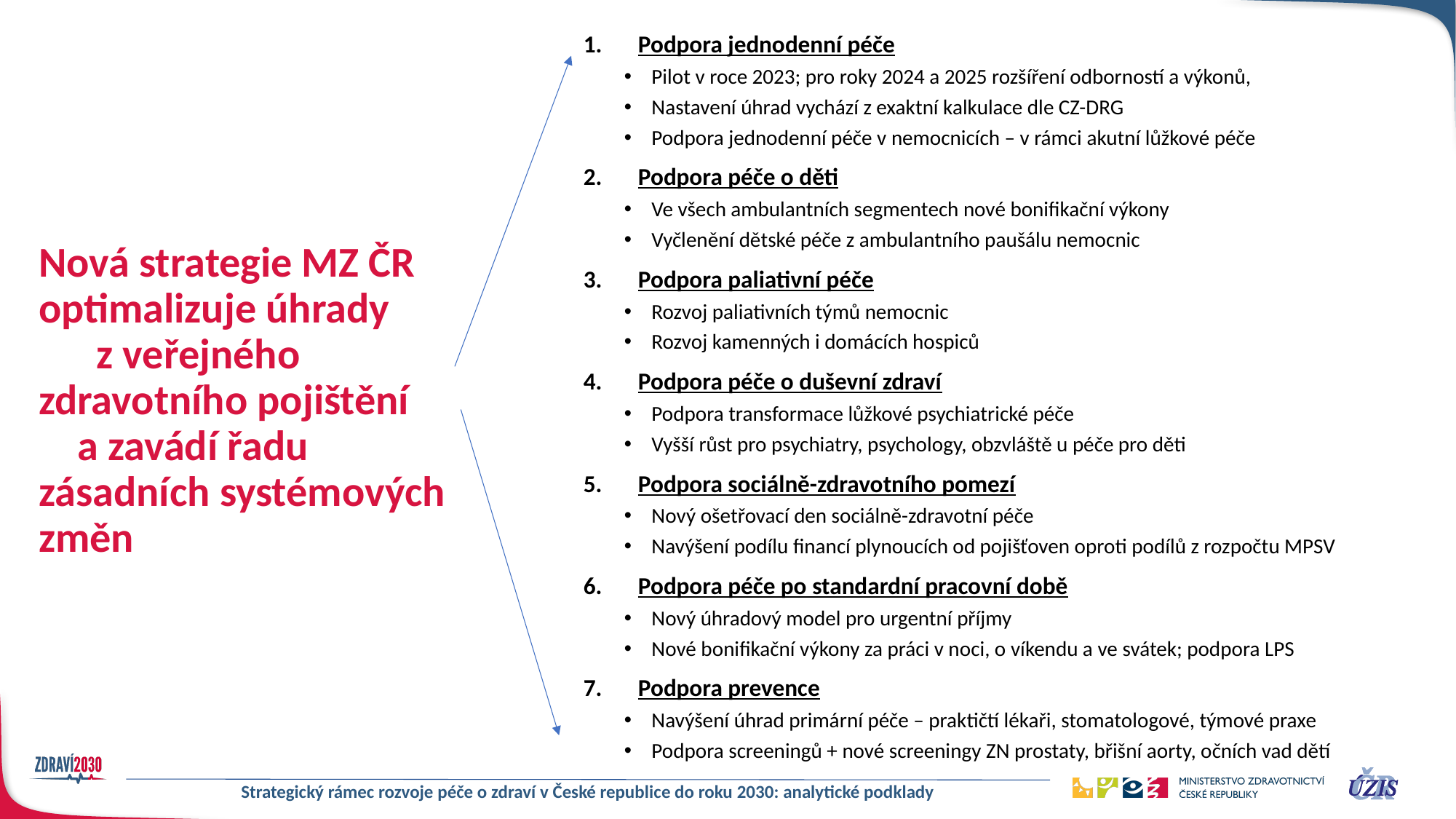

Podpora jednodenní péče
Pilot v roce 2023; pro roky 2024 a 2025 rozšíření odborností a výkonů,
Nastavení úhrad vychází z exaktní kalkulace dle CZ-DRG
Podpora jednodenní péče v nemocnicích – v rámci akutní lůžkové péče
Podpora péče o děti
Ve všech ambulantních segmentech nové bonifikační výkony
Vyčlenění dětské péče z ambulantního paušálu nemocnic
Podpora paliativní péče
Rozvoj paliativních týmů nemocnic
Rozvoj kamenných i domácích hospiců
Podpora péče o duševní zdraví
Podpora transformace lůžkové psychiatrické péče
Vyšší růst pro psychiatry, psychology, obzvláště u péče pro děti
Podpora sociálně-zdravotního pomezí
Nový ošetřovací den sociálně-zdravotní péče
Navýšení podílu financí plynoucích od pojišťoven oproti podílů z rozpočtu MPSV
Podpora péče po standardní pracovní době
Nový úhradový model pro urgentní příjmy
Nové bonifikační výkony za práci v noci, o víkendu a ve svátek; podpora LPS
Podpora prevence
Navýšení úhrad primární péče – praktičtí lékaři, stomatologové, týmové praxe
Podpora screeningů + nové screeningy ZN prostaty, břišní aorty, očních vad dětí

Nová strategie MZ ČR optimalizuje úhrady              z veřejného zdravotního pojištění          a zavádí řadu zásadních systémových změn